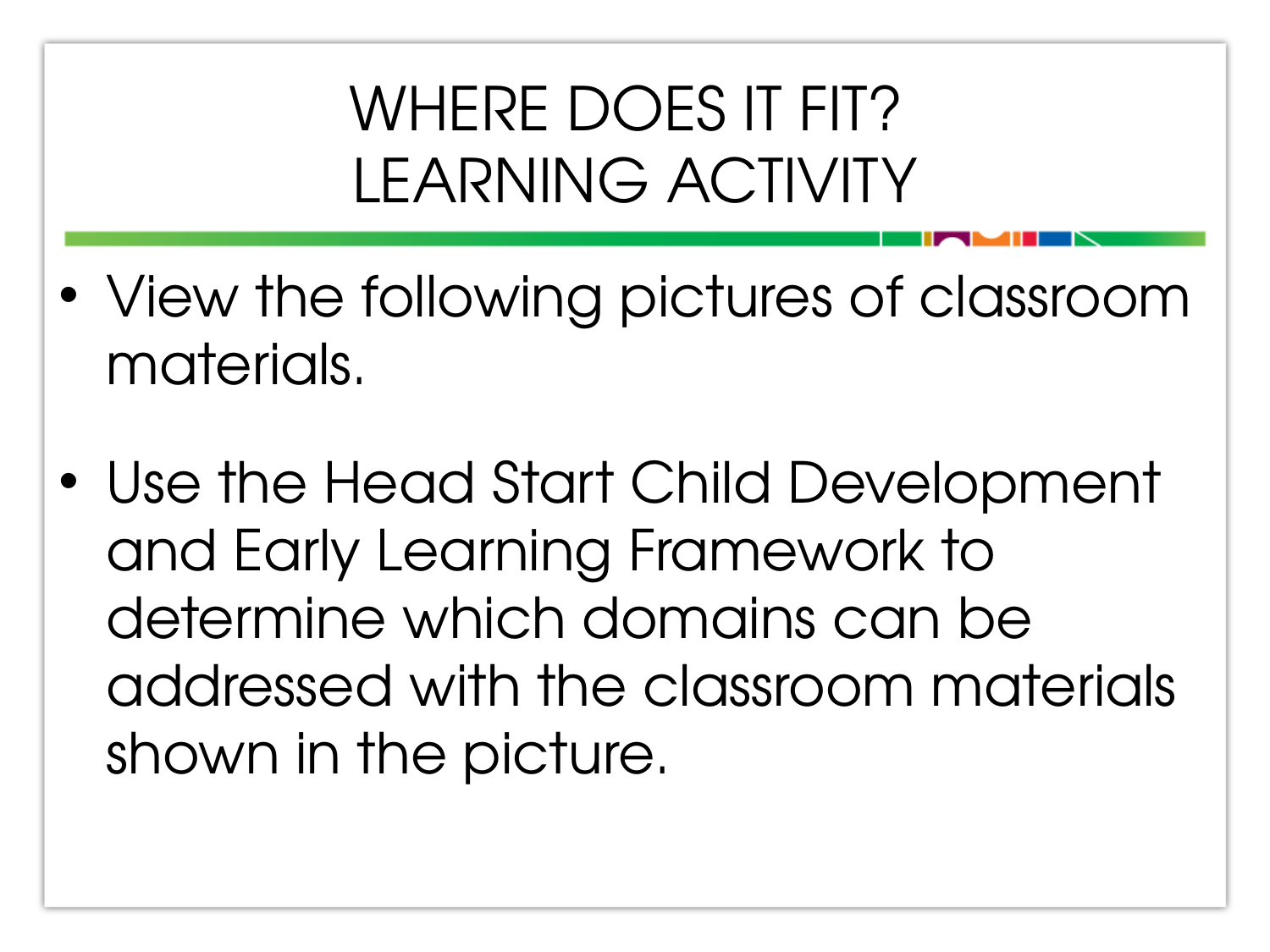

# Where does it fit? Learning activity
View the following pictures of classroom materials.

Use the Head Start Child Development and Early Learning Framework to determine which domains can be addressed with the classroom materials shown in the picture.